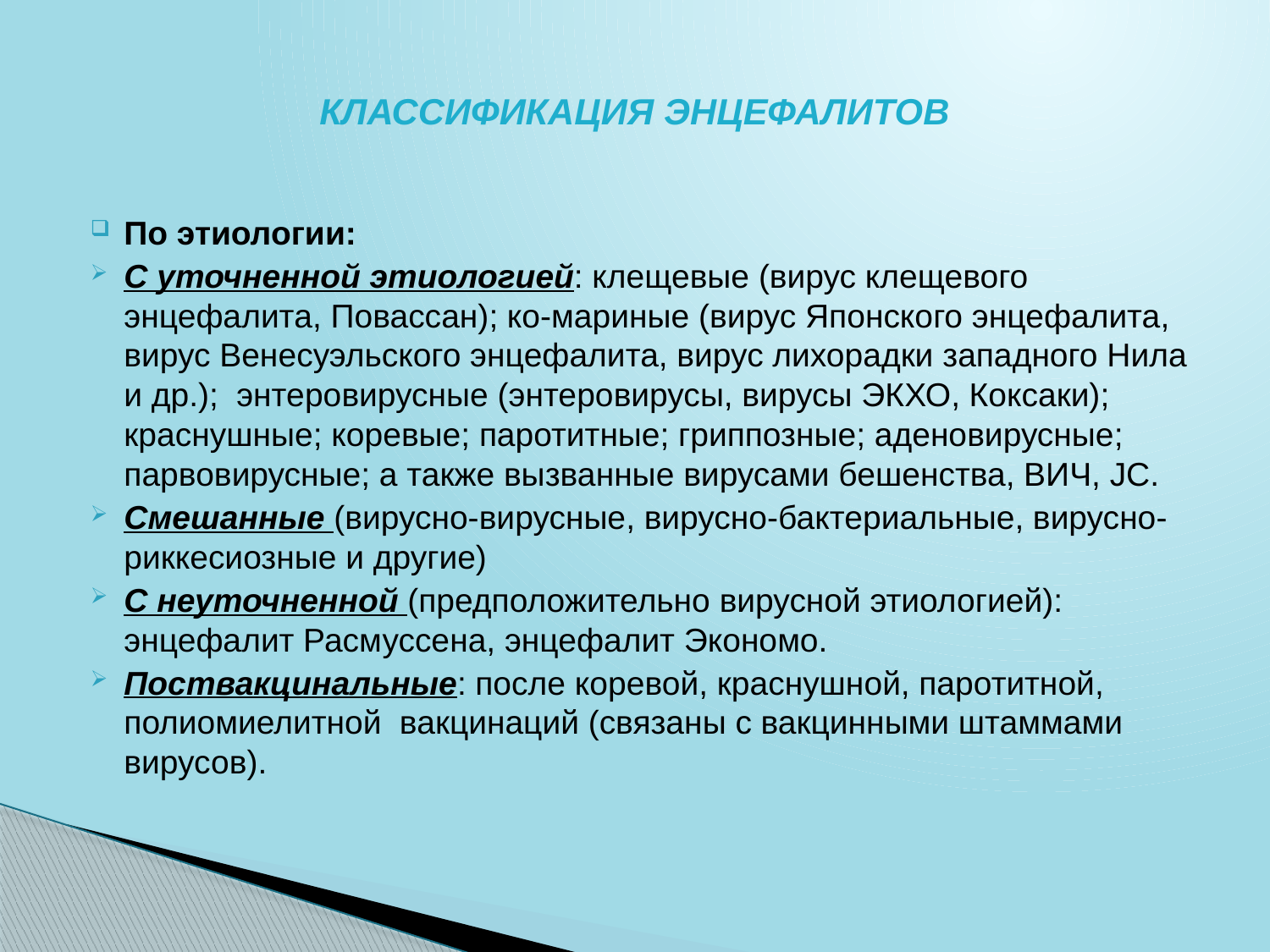

# КЛАССИФИКАЦИЯ ЭНЦЕФАЛИТОВ
По этиологии:
С уточненной этиологией: клещевые (вирус клещевого энцефалита, Повассан); ко-мариные (вирус Японского энцефалита, вирус Венесуэльского энцефалита, вирус лихорадки западного Нила и др.);  энтеровирусные (энтеровирусы, вирусы ЭКХО, Коксаки); краснушные; коревые; паротитные; гриппозные; аденовирусные; парвовирусные; а также вызванные вирусами бешенства, ВИЧ, JC.
Смешанные (вирусно-вирусные, вирусно-бактериальные, вирусно-риккесиозные и другие)
С неуточненной (предположительно вирусной этиологией): энцефалит Расмуссена, энцефалит Экономо.
Поствакцинальные: после коревой, краснушной, паротитной, полиомиелитной  вакцинаций (связаны с вакцинными штаммами вирусов).